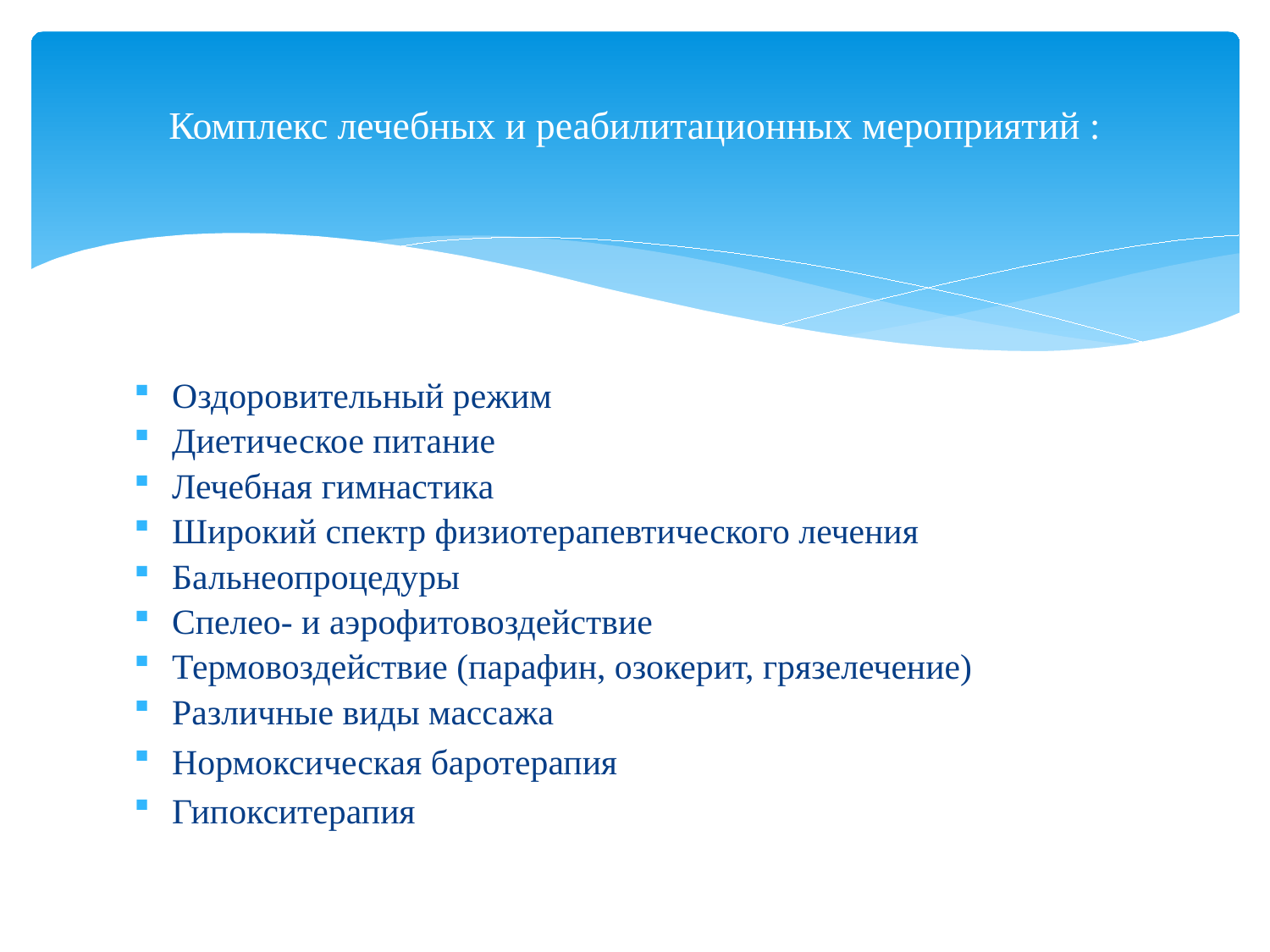

# Комплекс лечебных и реабилитационных мероприятий :
Оздоровительный режим
Диетическое питание
Лечебная гимнастика
Широкий спектр физиотерапевтического лечения
Бальнеопроцедуры
Спелео- и аэрофитовоздействие
Термовоздействие (парафин, озокерит, грязелечение)
Различные виды массажа
Нормоксическая баротерапия
Гипокситерапия